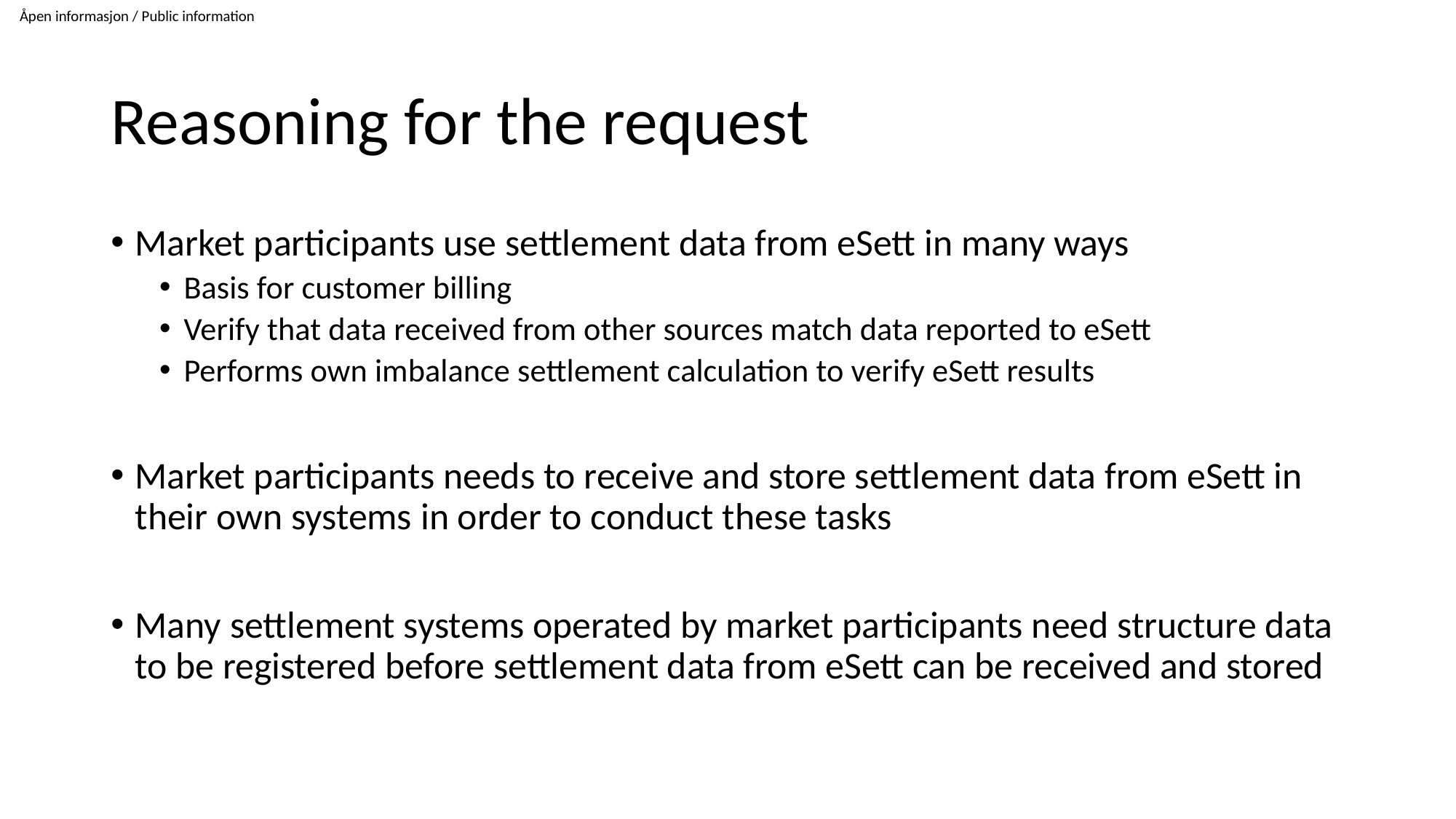

# Reasoning for the request
Market participants use settlement data from eSett in many ways
Basis for customer billing
Verify that data received from other sources match data reported to eSett
Performs own imbalance settlement calculation to verify eSett results

Market participants needs to receive and store settlement data from eSett in their own systems in order to conduct these tasks

Many settlement systems operated by market participants need structure data to be registered before settlement data from eSett can be received and stored